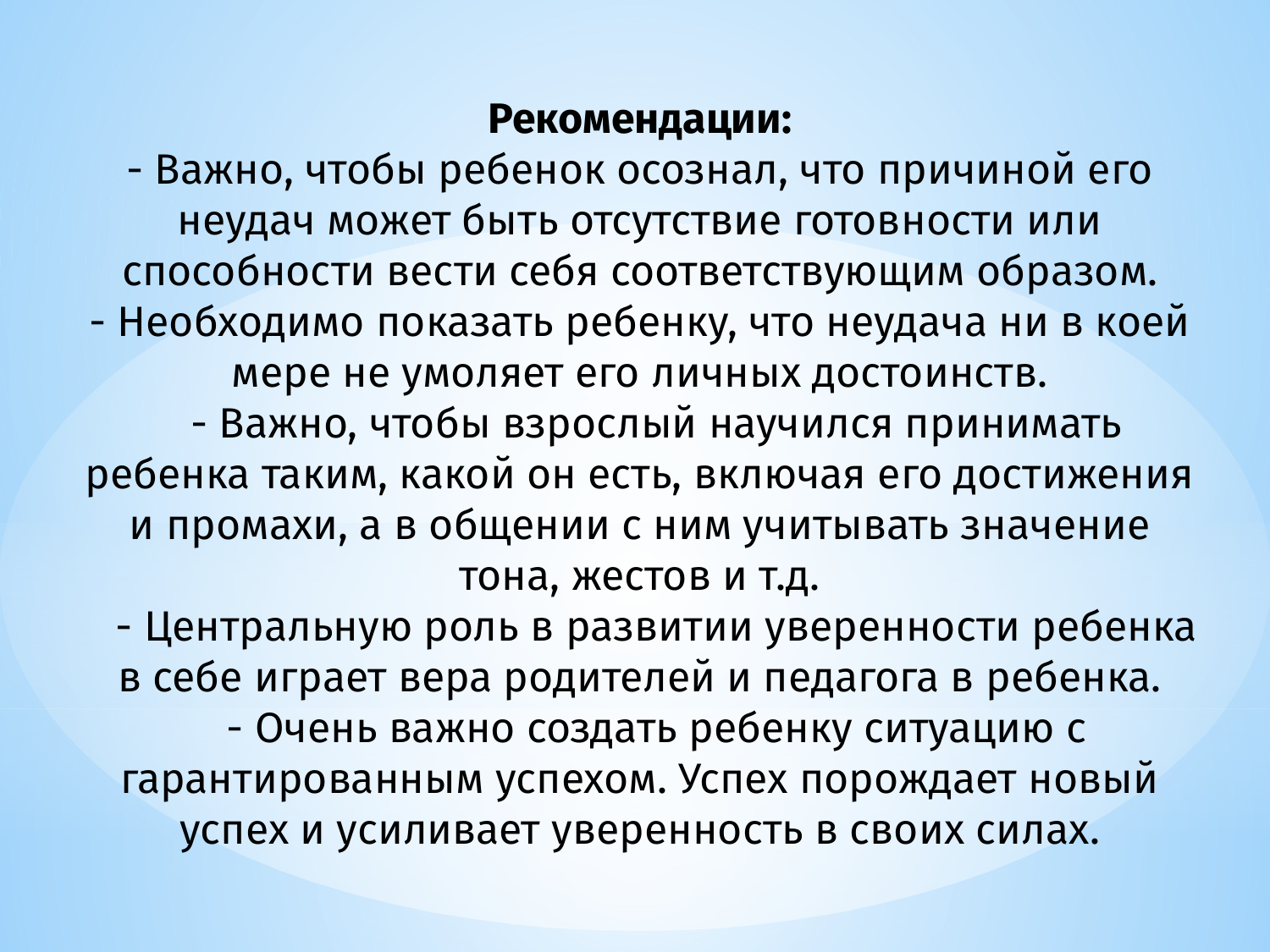

Рекомендации:
- Важно, чтобы ребенок осознал, что причиной его неудач может быть отсутствие готовности или способности вести себя соответствующим образом.
- Необходимо показать ребенку, что неудача ни в коей мере не умоляет его личных достоинств.
   - Важно, чтобы взрослый научился принимать ребенка таким, какой он есть, включая его достижения и промахи, а в общении с ним учитывать значение тона, жестов и т.д.
   - Центральную роль в развитии уверенности ребенка в себе играет вера родителей и педагога в ребенка.
   - Очень важно создать ребенку ситуацию с гарантированным успехом. Успех порождает новый успех и усиливает уверенность в своих силах.